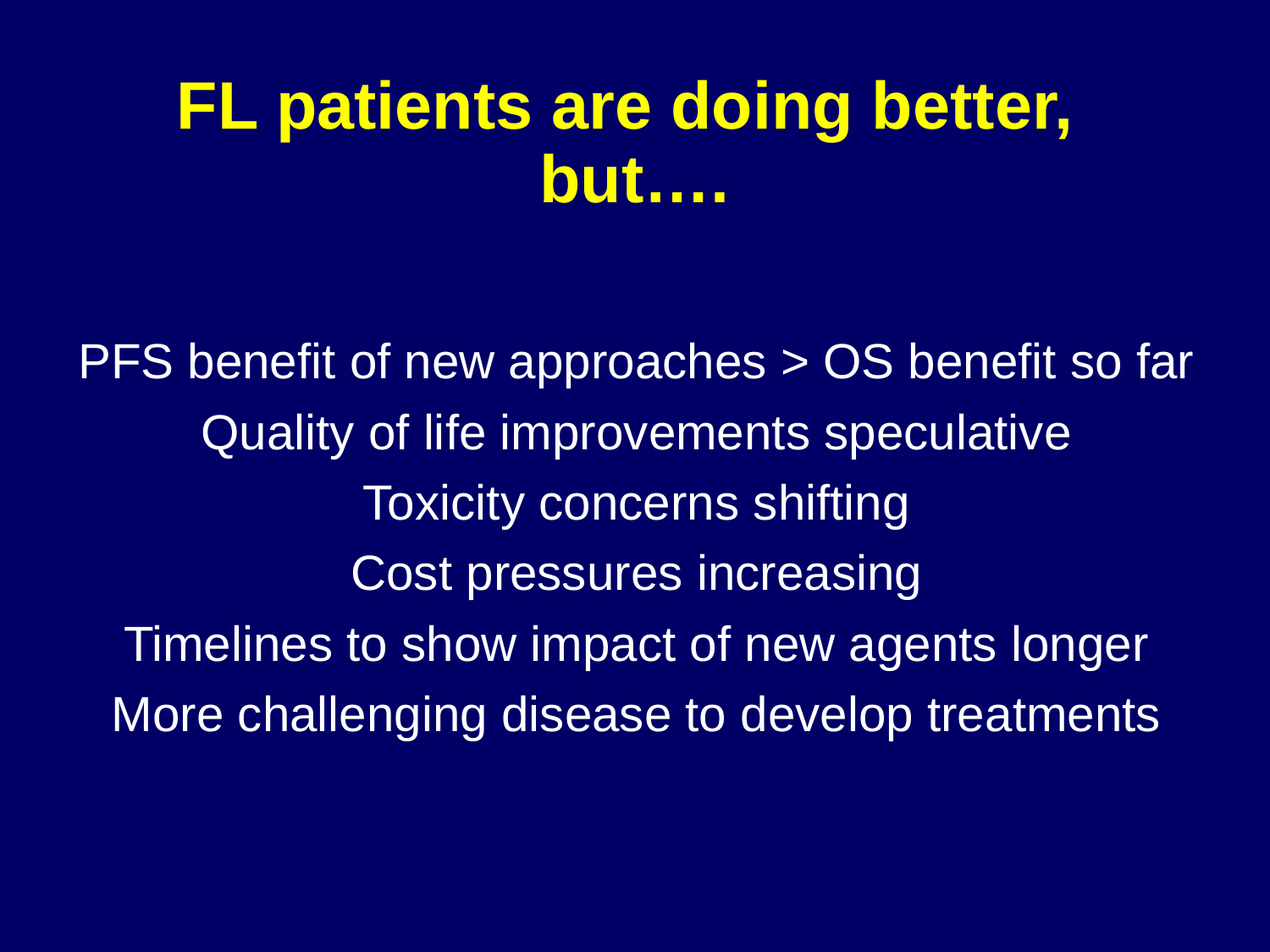

# FL patients are doing better, but….

PFS benefit of new approaches > OS benefit so far
Quality of life improvements speculative
Toxicity concerns shifting
Cost pressures increasing
Timelines to show impact of new agents longer
More challenging disease to develop treatments